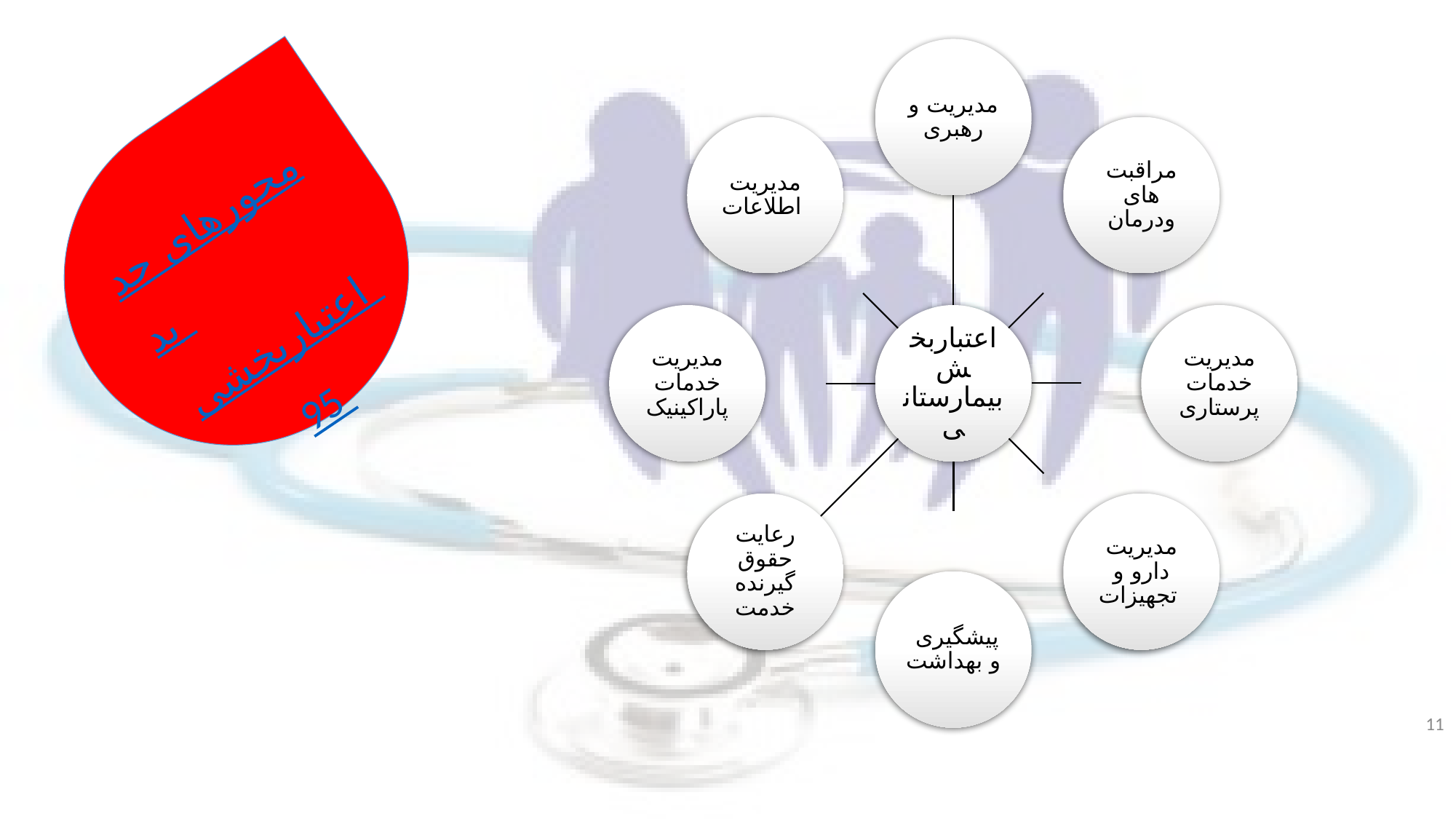

اعتباربخش بیمارستانی

مدیریت و رهبری

مراقبت های ودرمان

مدیریت خدمات پرستاری

مدیریت دارو و تجهیزات

 پیشگیری و بهداشت

رعایت حقوق گیرنده خدمت

مدیریت خدمات پاراکینیک

مدیریت اطلاعات
محورهای جدید اعتباربخشی 95
11